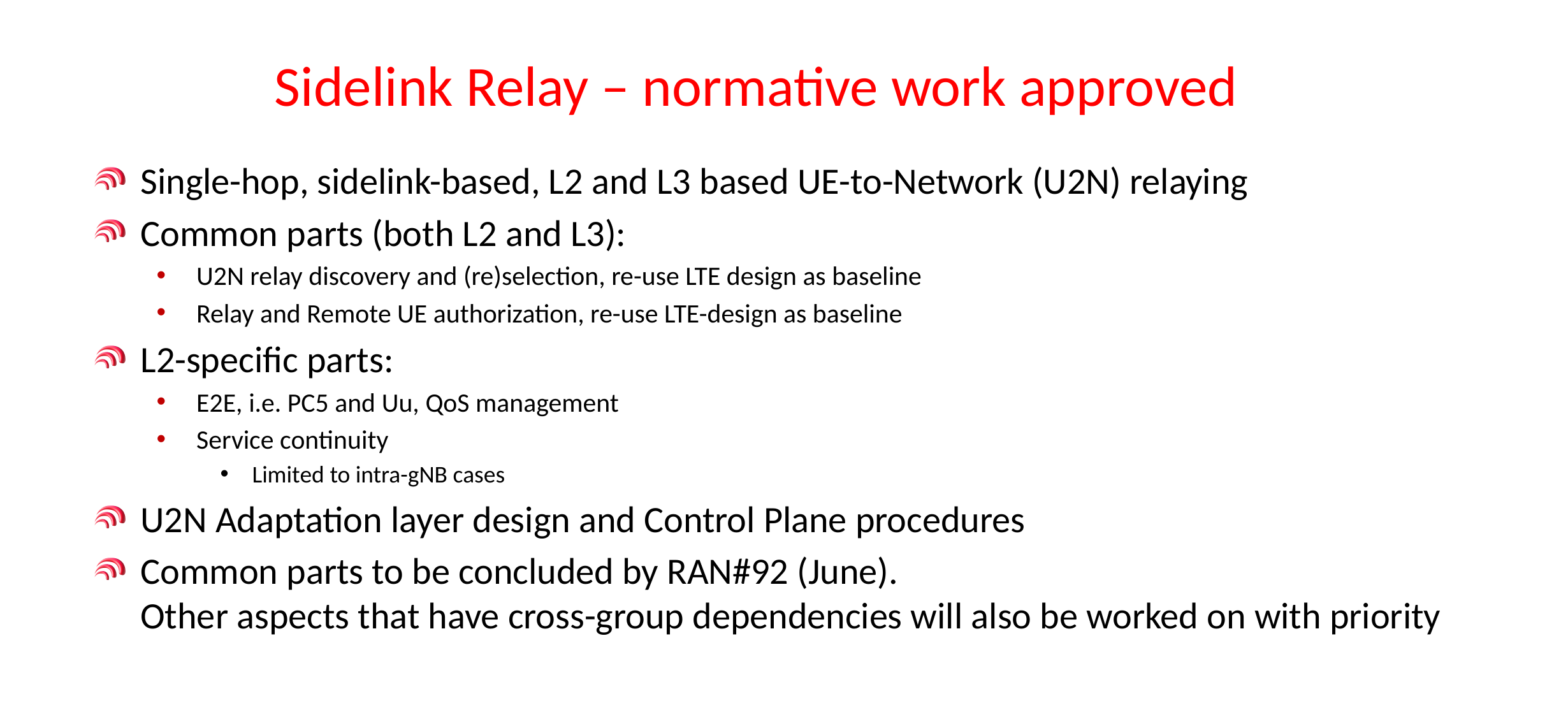

# Sidelink Relay – normative work approved
Single-hop, sidelink-based, L2 and L3 based UE-to-Network (U2N) relaying
Common parts (both L2 and L3):
U2N relay discovery and (re)selection, re-use LTE design as baseline
Relay and Remote UE authorization, re-use LTE-design as baseline
L2-specific parts:
E2E, i.e. PC5 and Uu, QoS management
Service continuity
Limited to intra-gNB cases
U2N Adaptation layer design and Control Plane procedures
Common parts to be concluded by RAN#92 (June).
Other aspects that have cross-group dependencies will also be worked on with priority